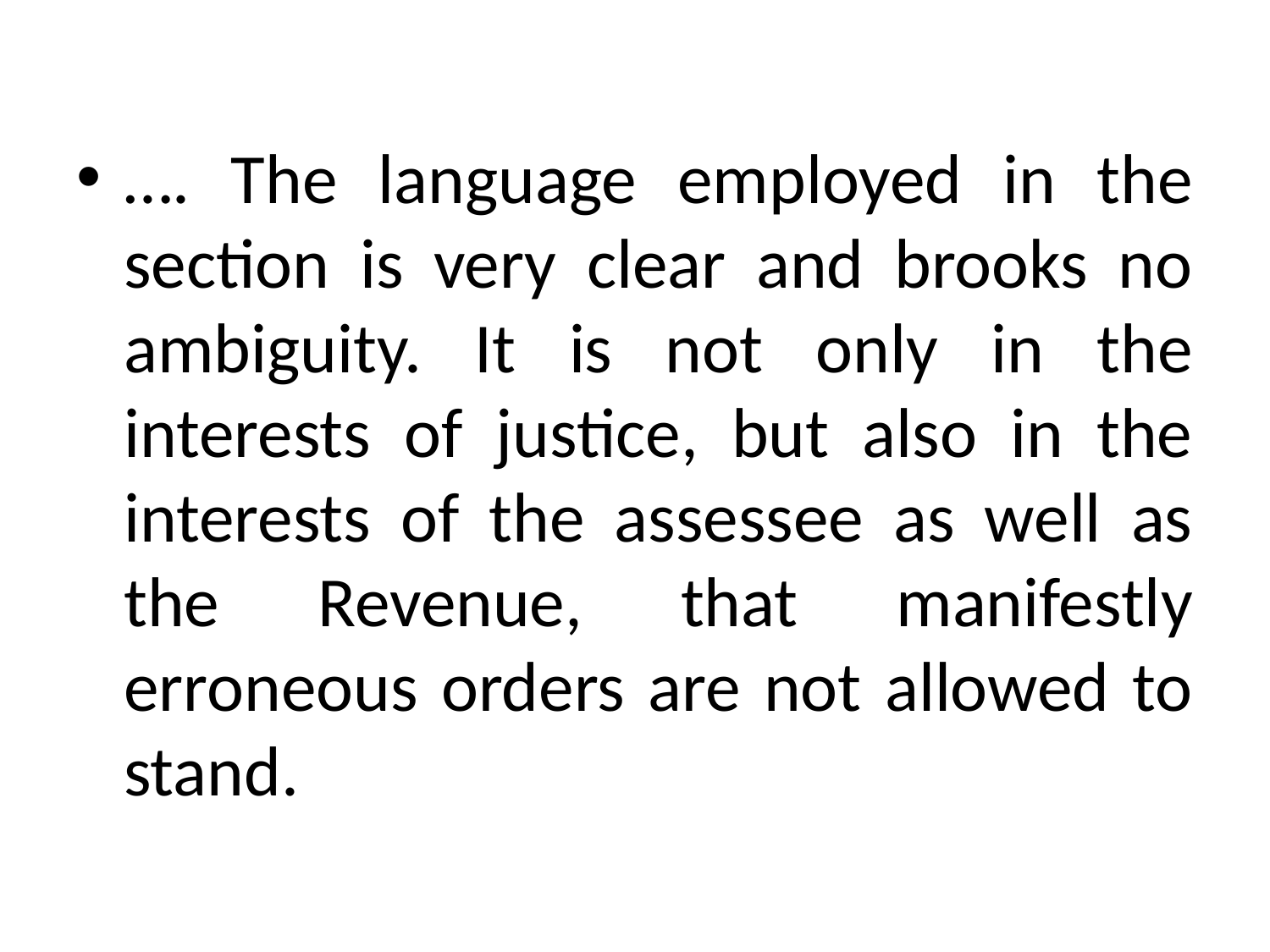

#
…. The language employed in the section is very clear and brooks no ambiguity. It is not only in the interests of justice, but also in the interests of the assessee as well as the Revenue, that manifestly erroneous orders are not allowed to stand.